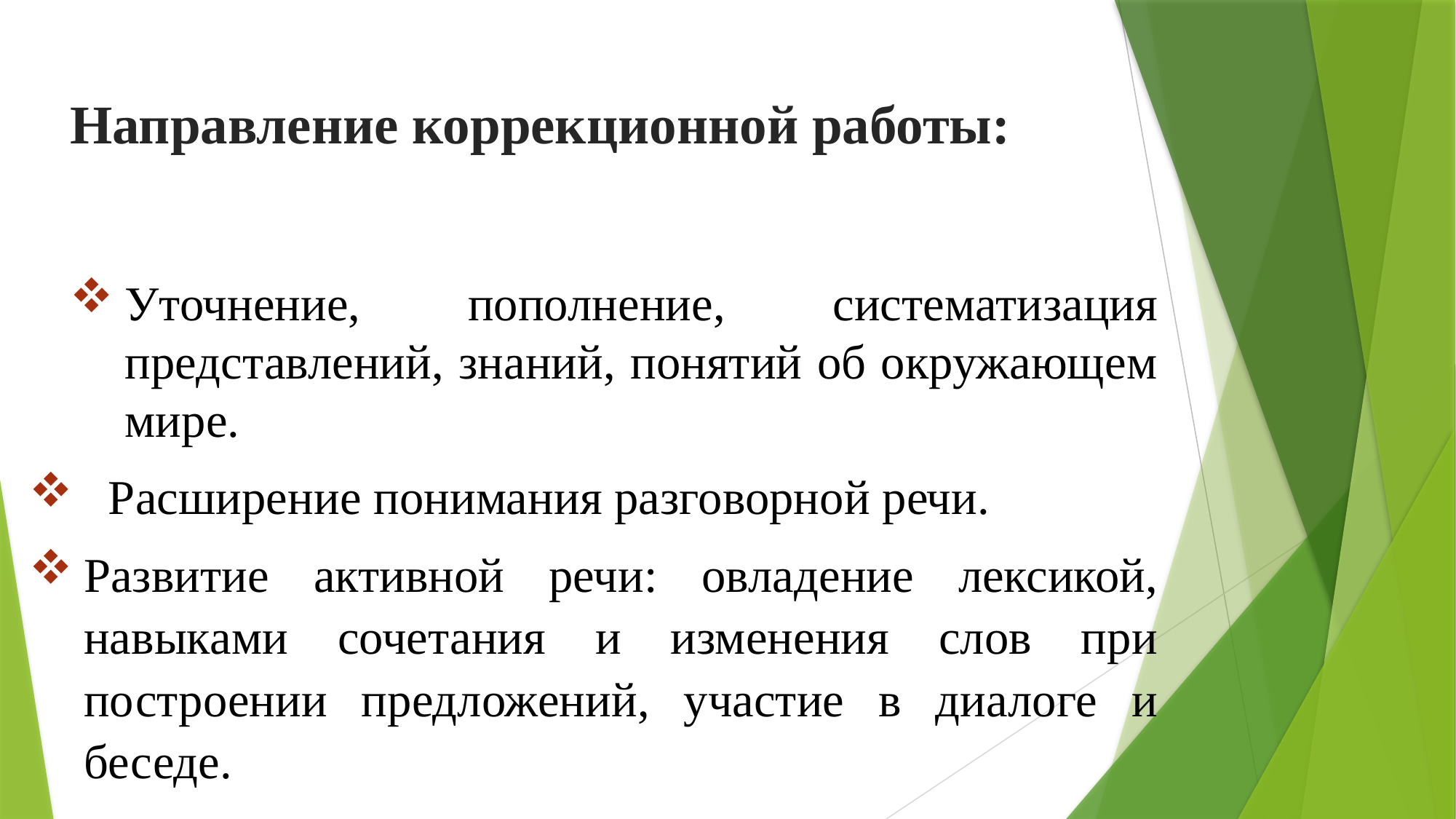

Направление коррекционной работы:
Уточнение, пополнение, систематизация представлений, знаний, понятий об окружающем мире.
  Расширение понимания разговорной речи.
Развитие активной речи: овладение лексикой, навыками сочетания и изменения слов при построении предложений, участие в диалоге и беседе.